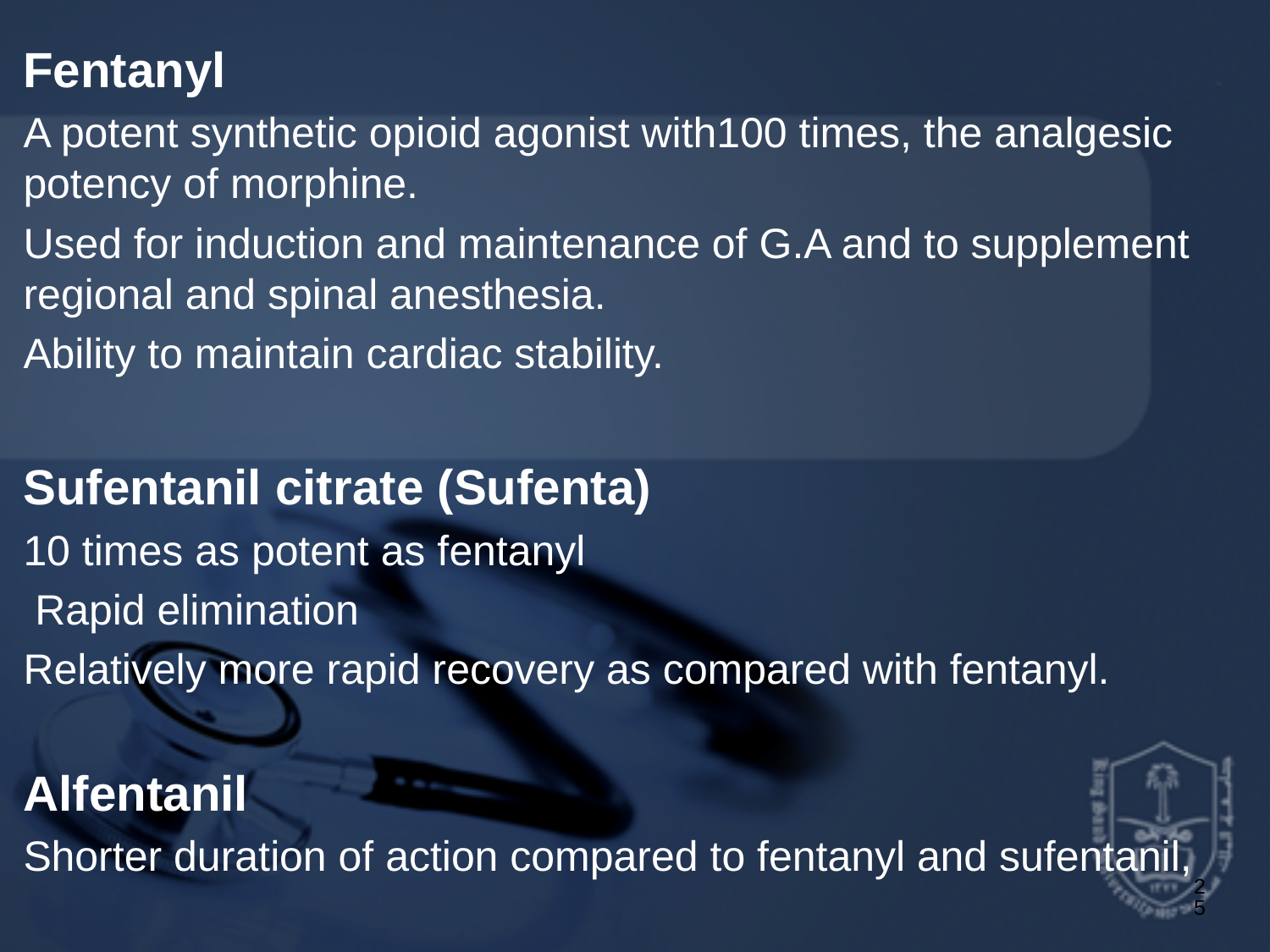

Fentanyl
A potent synthetic opioid agonist with100 times, the analgesic potency of morphine.
Used for induction and maintenance of G.A and to supplement regional and spinal anesthesia.
Ability to maintain cardiac stability.

Sufentanil citrate (Sufenta)
10 times as potent as fentanyl
 Rapid elimination
Relatively more rapid recovery as compared with fentanyl.

Alfentanil
Shorter duration of action compared to fentanyl and sufentanil,

25